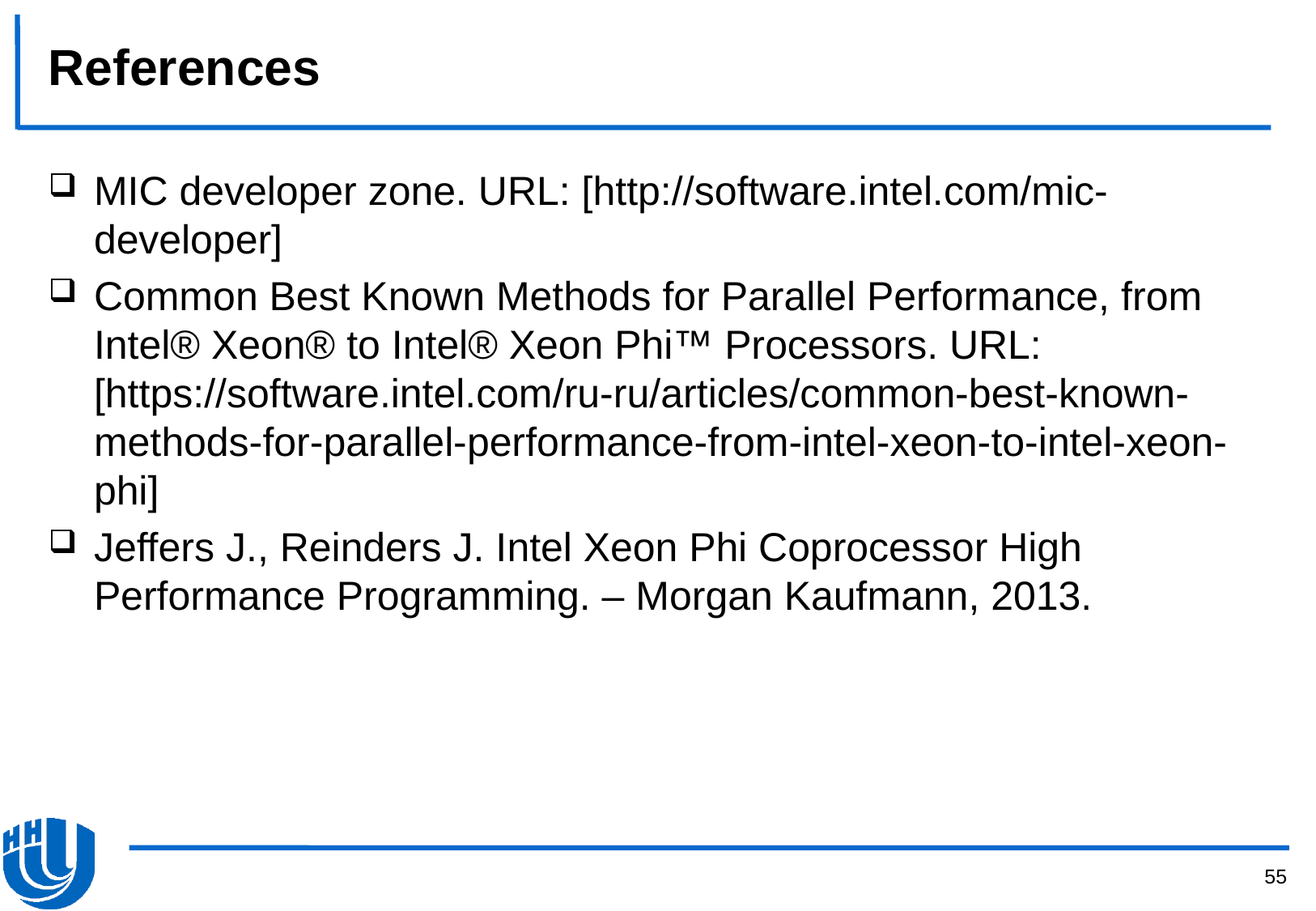

# References
MIC developer zone. URL: [http://software.intel.com/mic-developer]
Common Best Known Methods for Parallel Performance, from Intel® Xeon® to Intel® Xeon Phi™ Processors. URL: [https://software.intel.com/ru-ru/articles/common-best-known-methods-for-parallel-performance-from-intel-xeon-to-intel-xeon-phi]
Jeffers J., Reinders J. Intel Xeon Phi Coprocessor High Performance Programming. – Morgan Kaufmann, 2013.